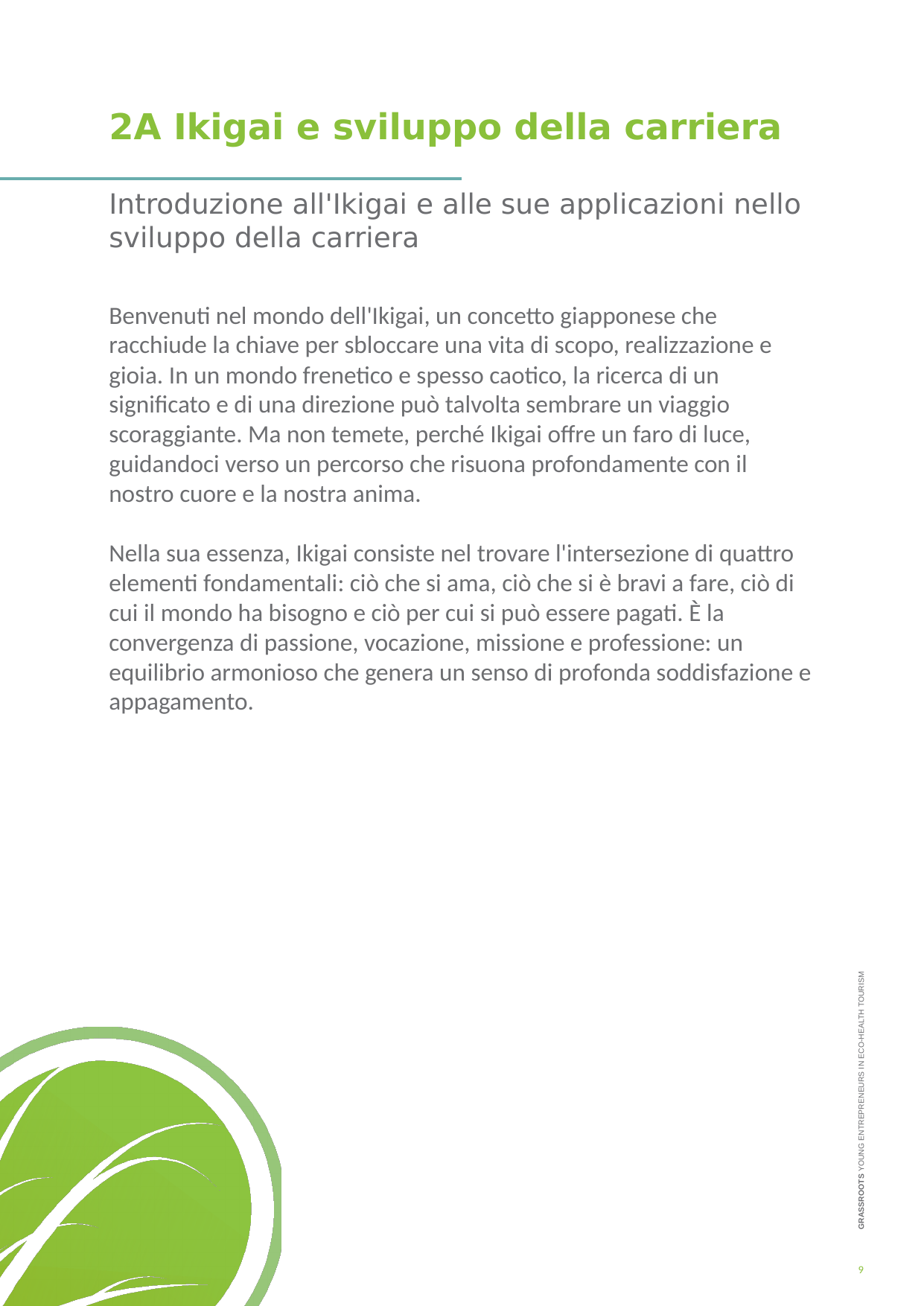

2A Ikigai e sviluppo della carriera
Introduzione all'Ikigai e alle sue applicazioni nello sviluppo della carriera
Benvenuti nel mondo dell'Ikigai, un concetto giapponese che racchiude la chiave per sbloccare una vita di scopo, realizzazione e gioia. In un mondo frenetico e spesso caotico, la ricerca di un significato e di una direzione può talvolta sembrare un viaggio scoraggiante. Ma non temete, perché Ikigai offre un faro di luce, guidandoci verso un percorso che risuona profondamente con il nostro cuore e la nostra anima.
Nella sua essenza, Ikigai consiste nel trovare l'intersezione di quattro elementi fondamentali: ciò che si ama, ciò che si è bravi a fare, ciò di cui il mondo ha bisogno e ciò per cui si può essere pagati. È la convergenza di passione, vocazione, missione e professione: un equilibrio armonioso che genera un senso di profonda soddisfazione e appagamento.

9